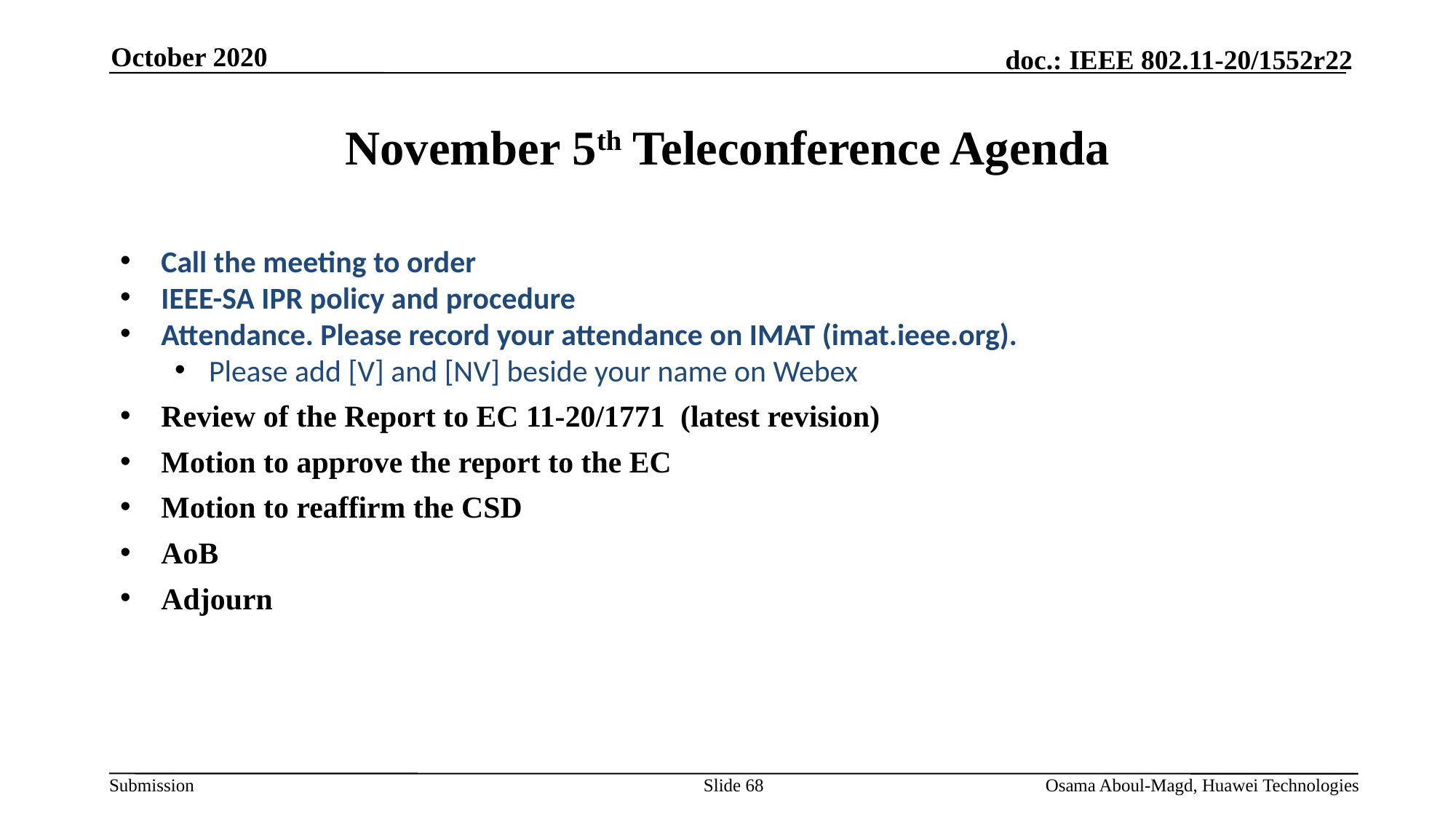

October 2020
# November 5th Teleconference Agenda
Call the meeting to order
IEEE-SA IPR policy and procedure
Attendance. Please record your attendance on IMAT (imat.ieee.org).
Please add [V] and [NV] beside your name on Webex
Review of the Report to EC 11-20/1771  (latest revision)
Motion to approve the report to the EC
Motion to reaffirm the CSD
AoB
Adjourn

Slide 68
Osama Aboul-Magd, Huawei Technologies